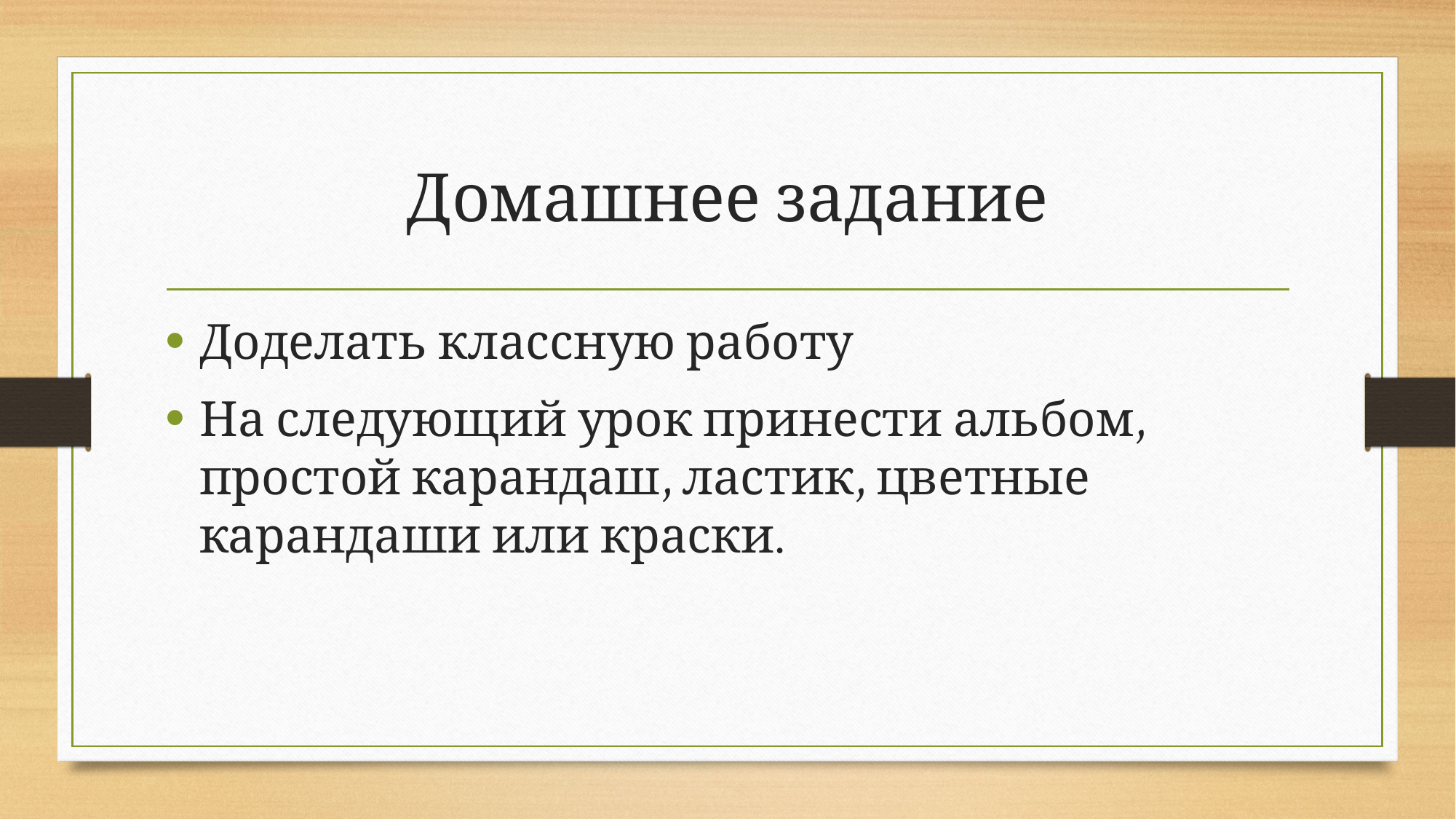

# Домашнее задание
Доделать классную работу
На следующий урок принести альбом, простой карандаш, ластик, цветные карандаши или краски.